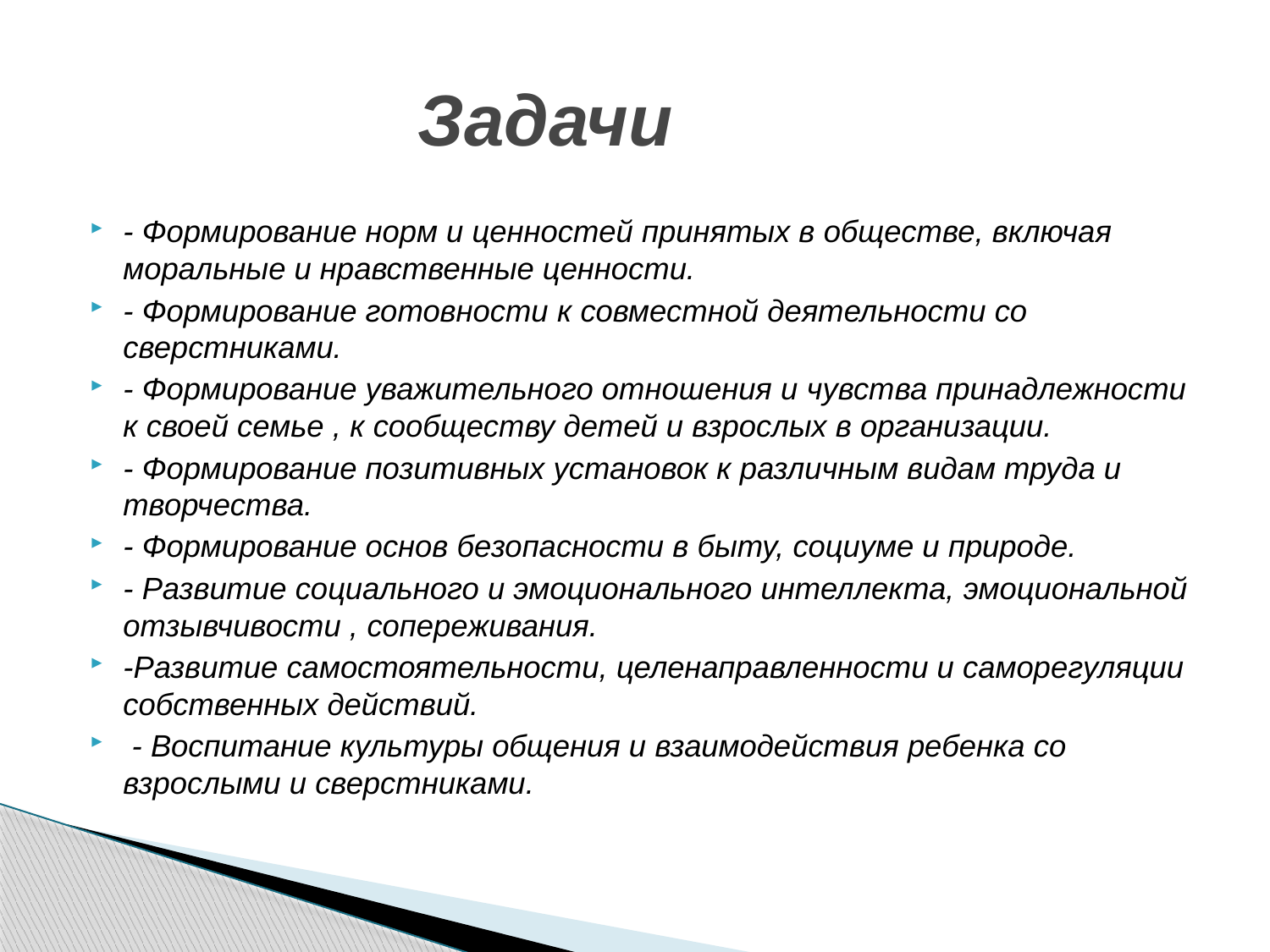

# Задачи
- Формирование норм и ценностей принятых в обществе, включая моральные и нравственные ценности.
- Формирование готовности к совместной деятельности со сверстниками.
- Формирование уважительного отношения и чувства принадлежности к своей семье , к сообществу детей и взрослых в организации.
- Формирование позитивных установок к различным видам труда и творчества.
- Формирование основ безопасности в быту, социуме и природе.
- Развитие социального и эмоционального интеллекта, эмоциональной отзывчивости , сопереживания.
-Развитие самостоятельности, целенаправленности и саморегуляции собственных действий.
 - Воспитание культуры общения и взаимодействия ребенка со взрослыми и сверстниками.